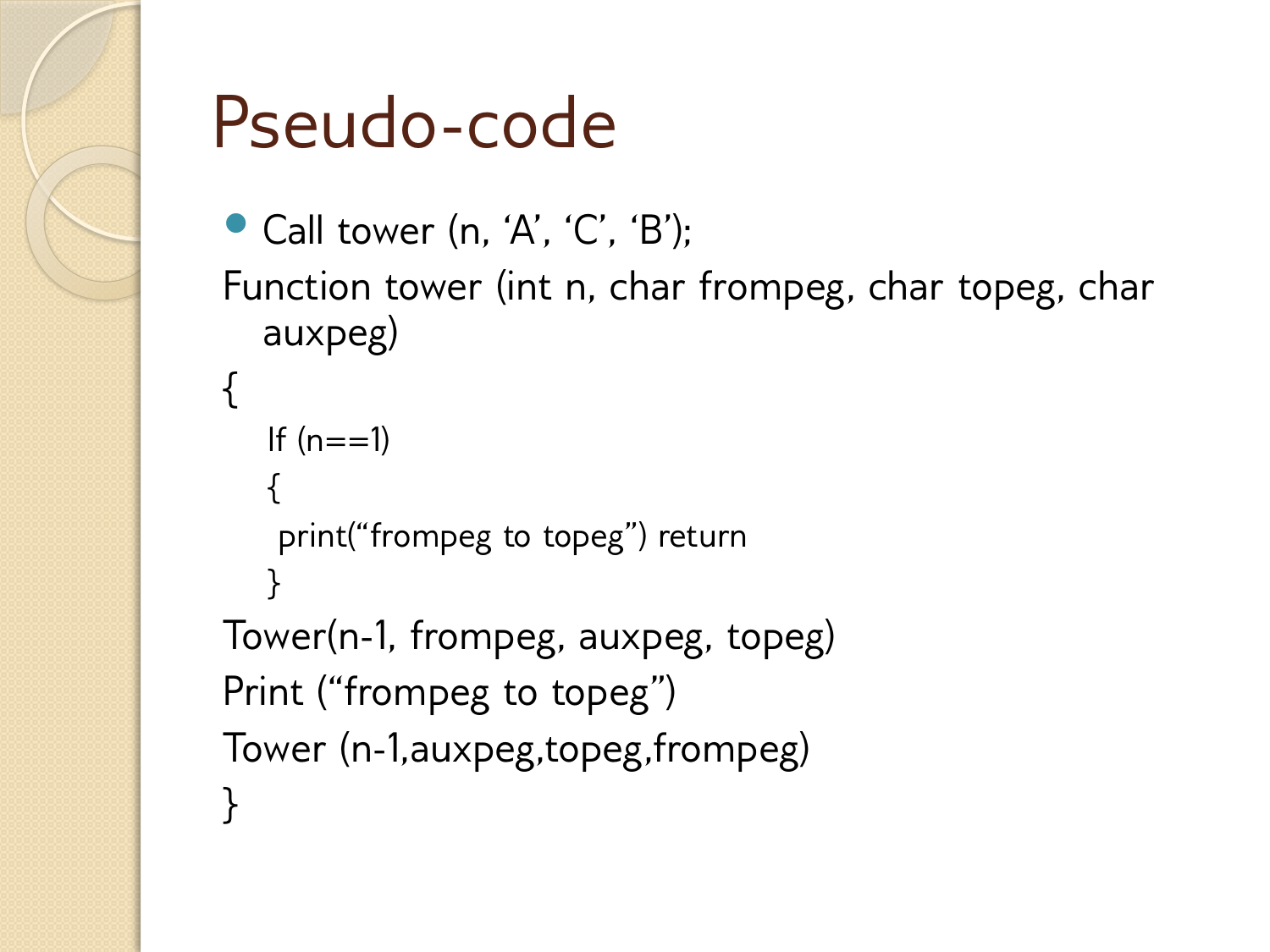

# Pseudo-code
Call tower (n, ‘A’, ‘C’, ‘B’);
Function tower (int n, char frompeg, char topeg, char auxpeg)
{
If (n==1)
{
 print(“frompeg to topeg”) return
}
Tower(n-1, frompeg, auxpeg, topeg)
Print (“frompeg to topeg”)
Tower (n-1,auxpeg,topeg,frompeg)
}